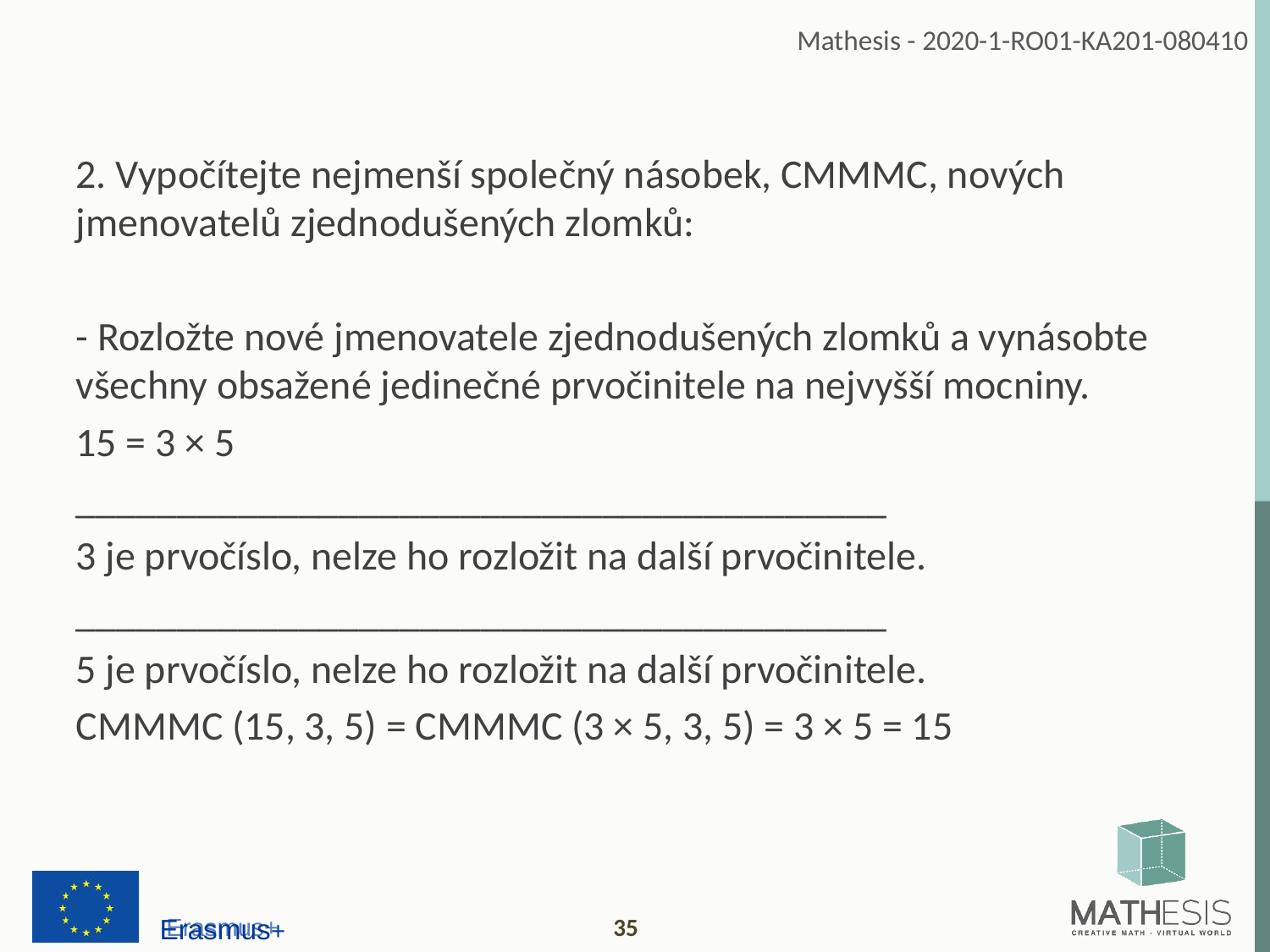

2. Vypočítejte nejmenší společný násobek, CMMMC, nových jmenovatelů zjednodušených zlomků:

- Rozložte nové jmenovatele zjednodušených zlomků a vynásobte všechny obsažené jedinečné prvočinitele na nejvyšší mocniny.
15 = 3 × 5
________________________________________
3 je prvočíslo, nelze ho rozložit na další prvočinitele.
________________________________________
5 je prvočíslo, nelze ho rozložit na další prvočinitele.
CMMMC (15, 3, 5) = CMMMC (3 × 5, 3, 5) = 3 × 5 = 15